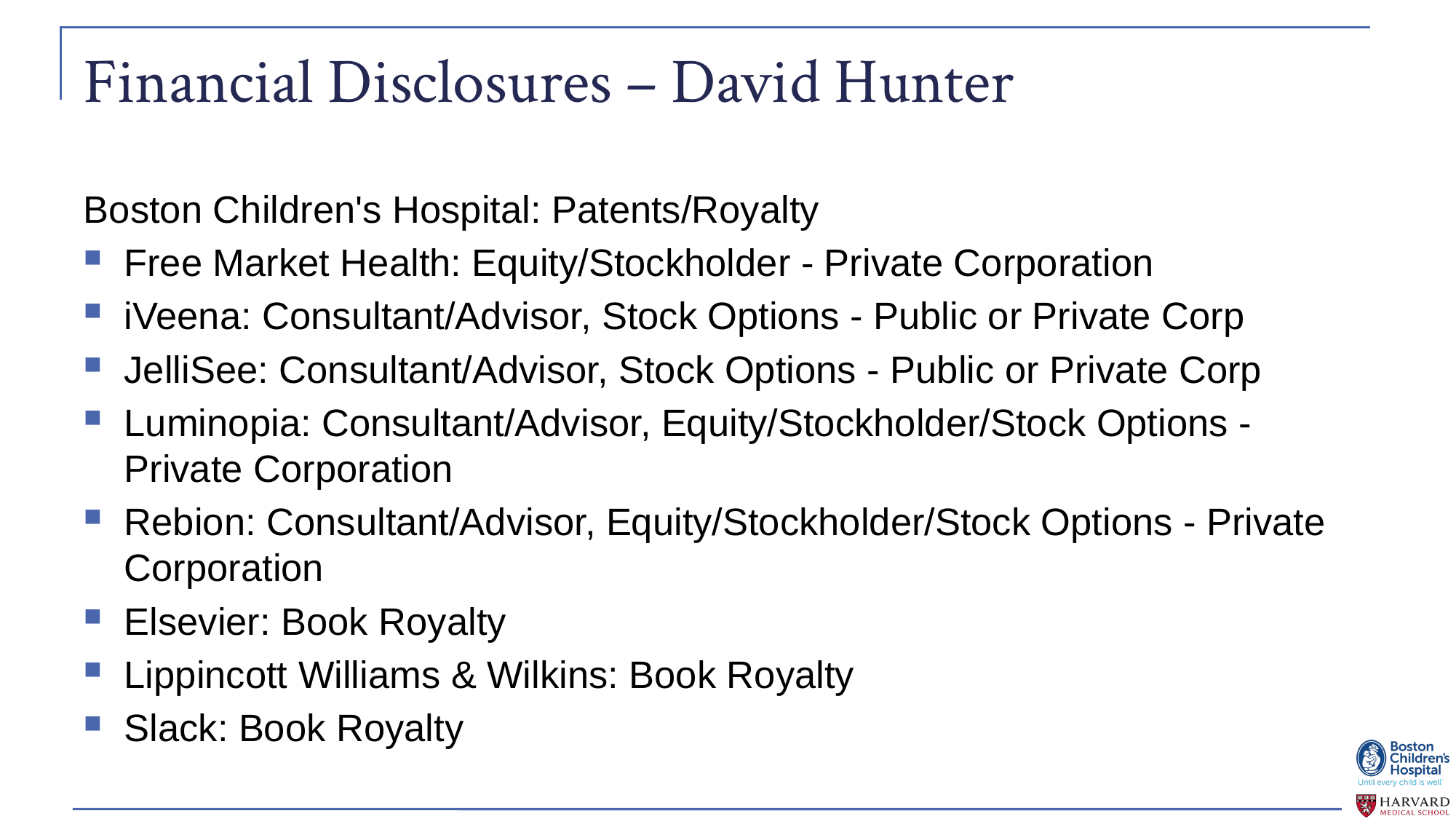

# Financial Disclosures – David Hunter
Boston Children's Hospital: Patents/Royalty
Free Market Health: Equity/Stockholder - Private Corporation
iVeena: Consultant/Advisor, Stock Options - Public or Private Corp
JelliSee: Consultant/Advisor, Stock Options - Public or Private Corp
Luminopia: Consultant/Advisor, Equity/Stockholder/Stock Options - Private Corporation
Rebion: Consultant/Advisor, Equity/Stockholder/Stock Options - Private Corporation
Elsevier: Book Royalty
Lippincott Williams & Wilkins: Book Royalty
Slack: Book Royalty